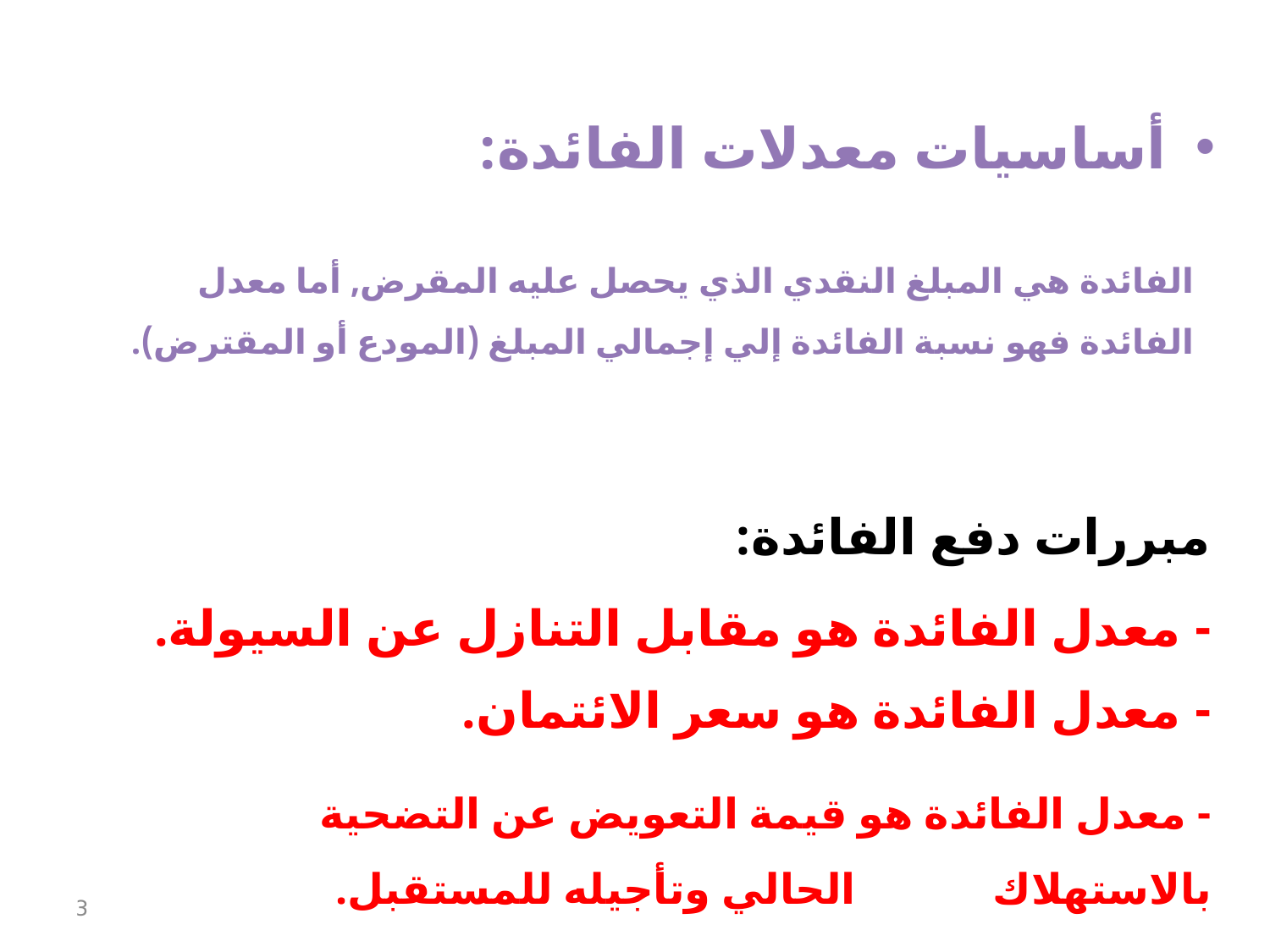

أساسيات معدلات الفائدة:
الفائدة هي المبلغ النقدي الذي يحصل عليه المقرض, أما معدل الفائدة فهو نسبة الفائدة إلي إجمالي المبلغ (المودع أو المقترض).

مبررات دفع الفائدة:
	- معدل الفائدة هو مقابل التنازل عن السيولة.

	- معدل الفائدة هو سعر الائتمان.
	- معدل الفائدة هو قيمة التعويض عن التضحية بالاستهلاك 		   الحالي وتأجيله للمستقبل.
3